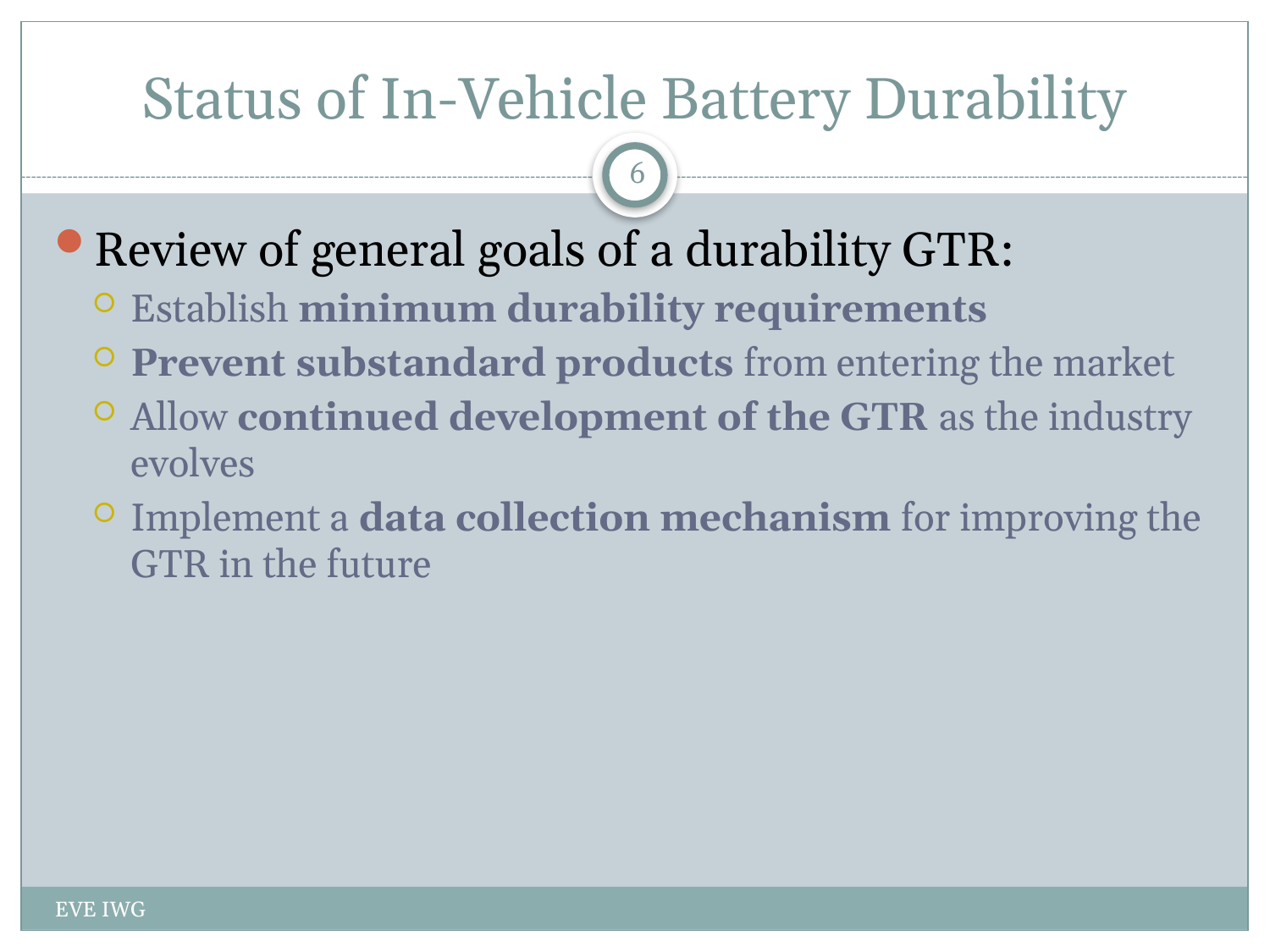

# Status of In-Vehicle Battery Durability
6
Review of general goals of a durability GTR:
Establish minimum durability requirements
Prevent substandard products from entering the market
Allow continued development of the GTR as the industry evolves
Implement a data collection mechanism for improving the GTR in the future

EVE IWG